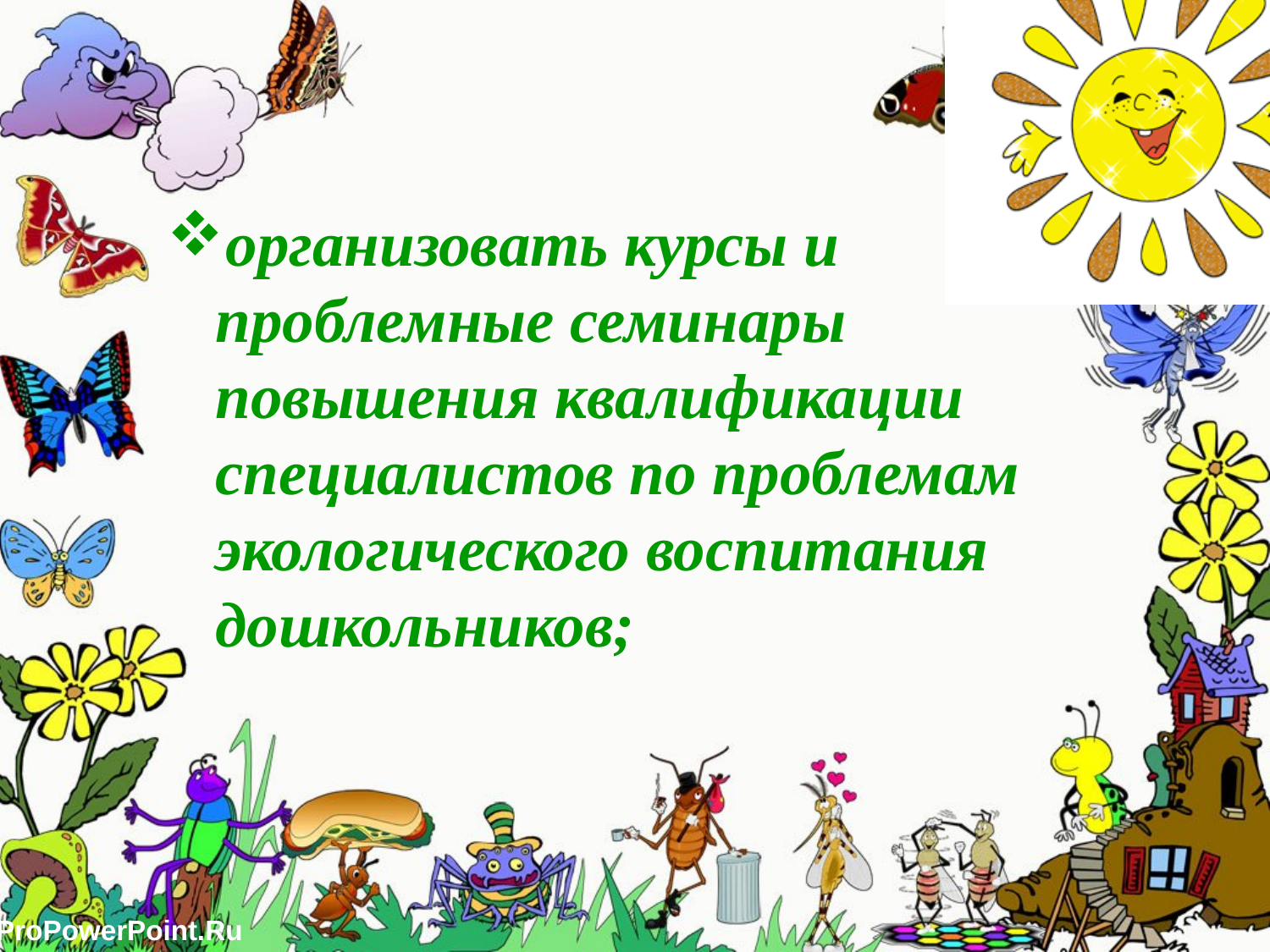

организовать курсы и проблемные семинары повышения квалификации специалистов по проблемам экологического воспитания дошкольников;